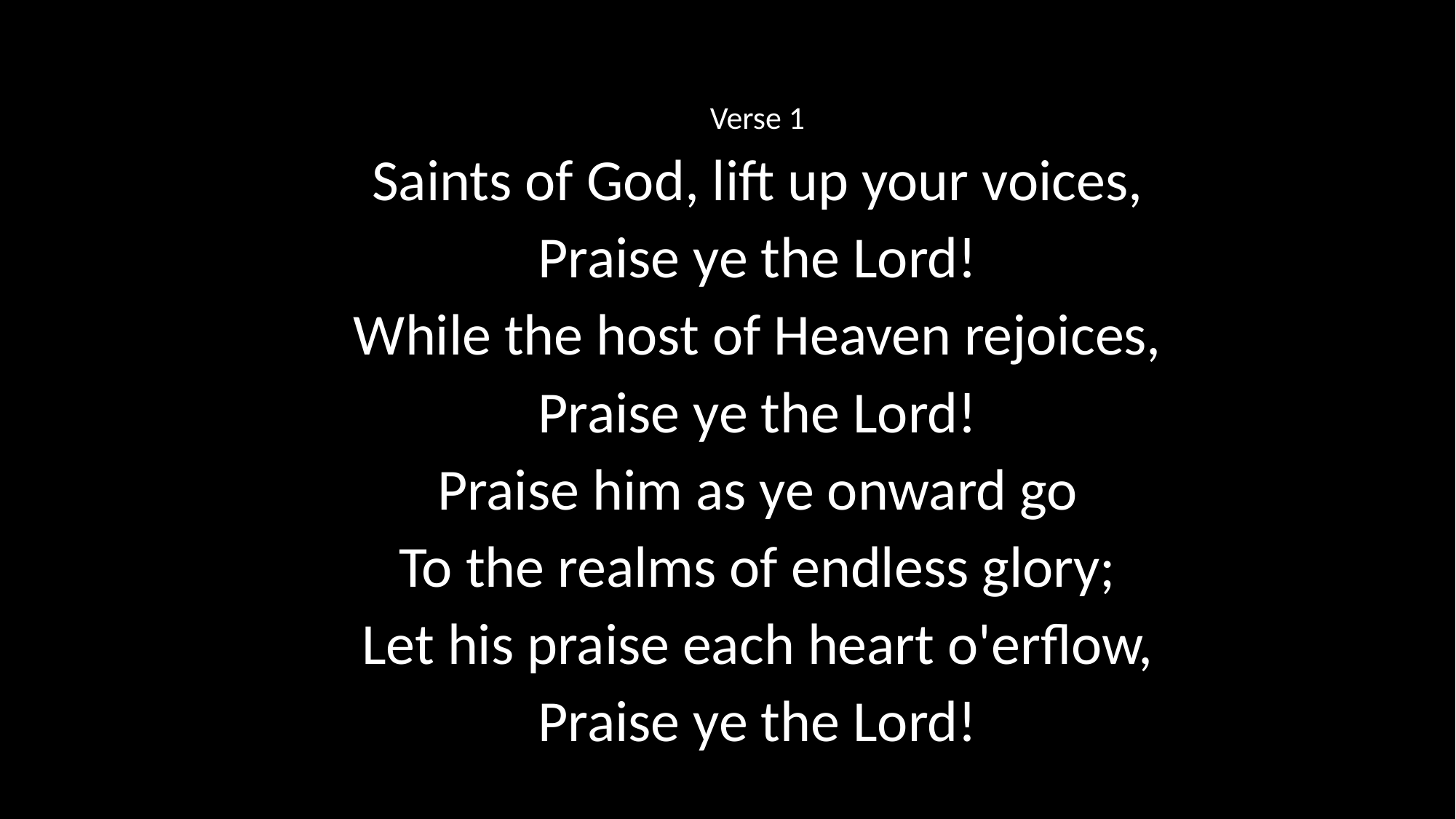

Verse 1
Saints of God, lift up your voices,
Praise ye the Lord!
While the host of Heaven rejoices,
Praise ye the Lord!
Praise him as ye onward go
To the realms of endless glory;
Let his praise each heart o'erflow,
Praise ye the Lord!